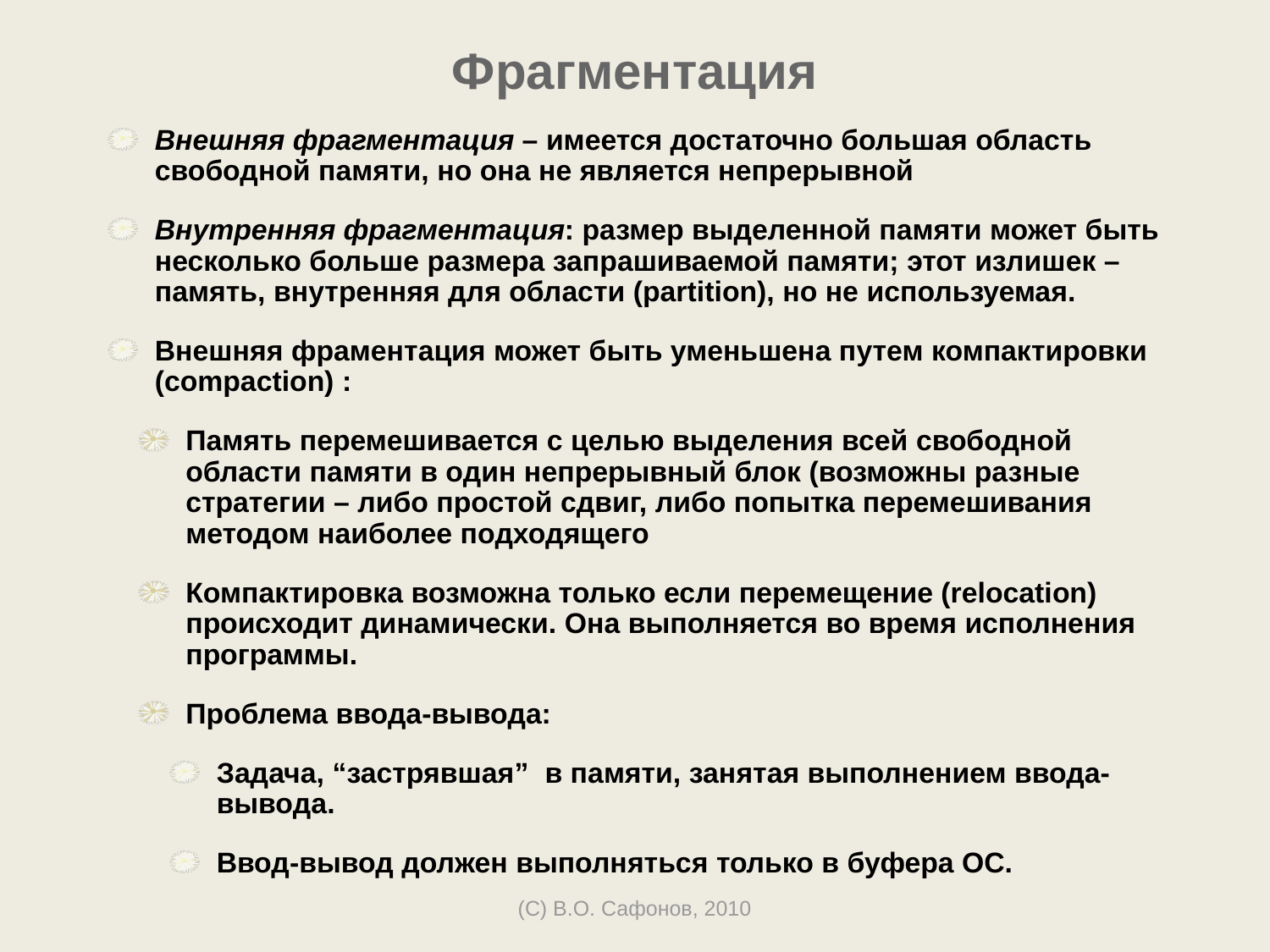

# Фрагментация
Внешняя фрагментация – имеется достаточно большая область свободной памяти, но она не является непрерывной
Внутренняя фрагментация: размер выделенной памяти может быть несколько больше размера запрашиваемой памяти; этот излишек – память, внутренняя для области (partition), но не используемая.
Внешняя фраментация может быть уменьшена путем компактировки (compaction) :
Память перемешивается с целью выделения всей свободной области памяти в один непрерывный блок (возможны разные стратегии – либо простой сдвиг, либо попытка перемешивания методом наиболее подходящего
Компактировка возможна только если перемещение (relocation) происходит динамически. Она выполняется во время исполнения программы.
Проблема ввода-вывода:
Задача, “застрявшая”  в памяти, занятая выполнением ввода-вывода.
Ввод-вывод должен выполняться только в буфера ОС.
(C) В.О. Сафонов, 2010